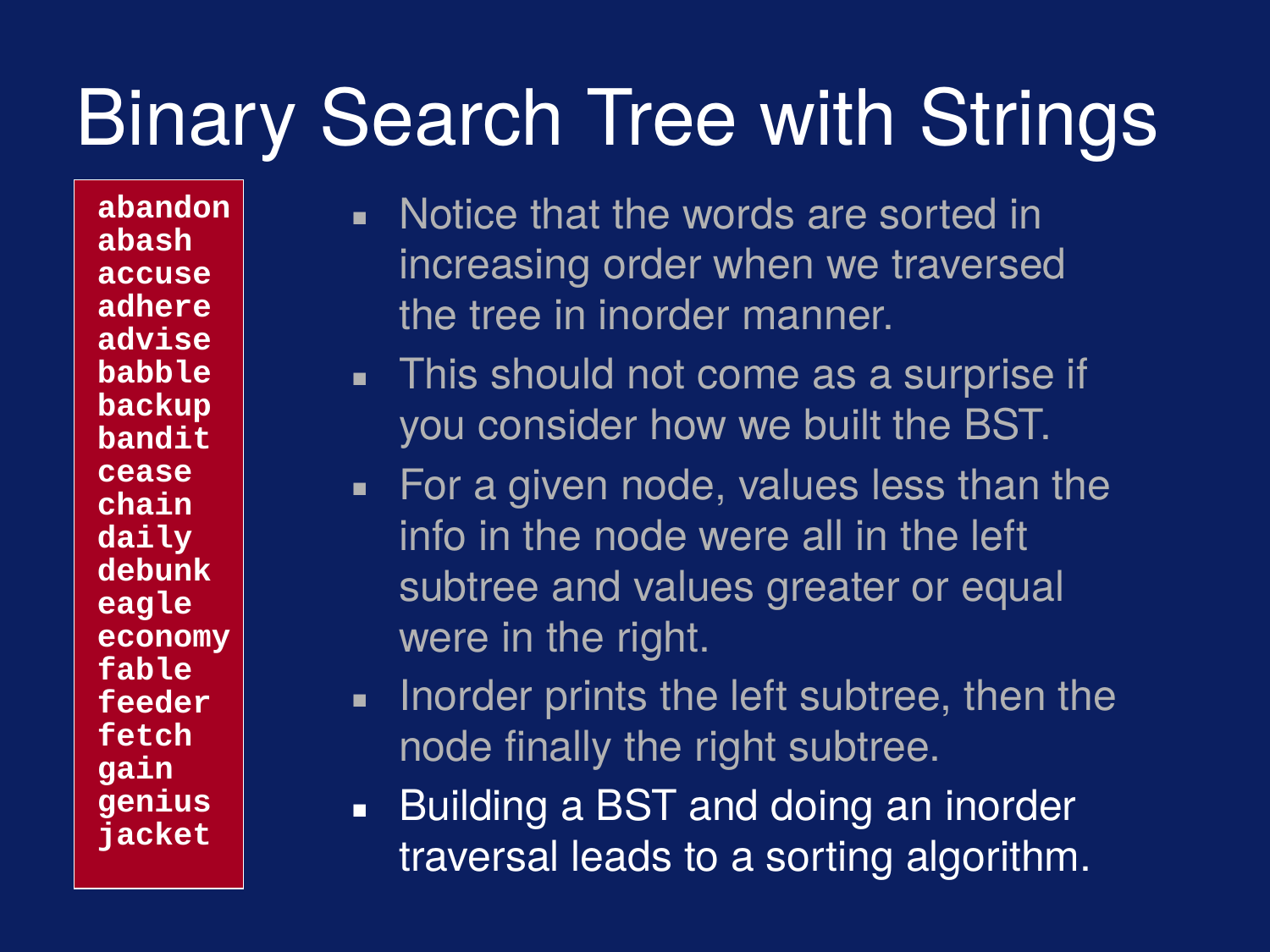

# Binary Search Tree with Strings

Notice that the words are sorted in increasing order when we traversed the tree in inorder manner.
This should not come as a surprise if you consider how we built the BST.
For a given node, values less than the info in the node were all in the left subtree and values greater or equal were in the right.
Inorder prints the left subtree, then the node finally the right subtree.
Building a BST and doing an inorder traversal leads to a sorting algorithm.

abandon
abash
accuse
adhere
advise
babble
backup
bandit
cease
chain
daily
debunk
eagle
economy
fable
feeder
fetch
gain
genius
jacket